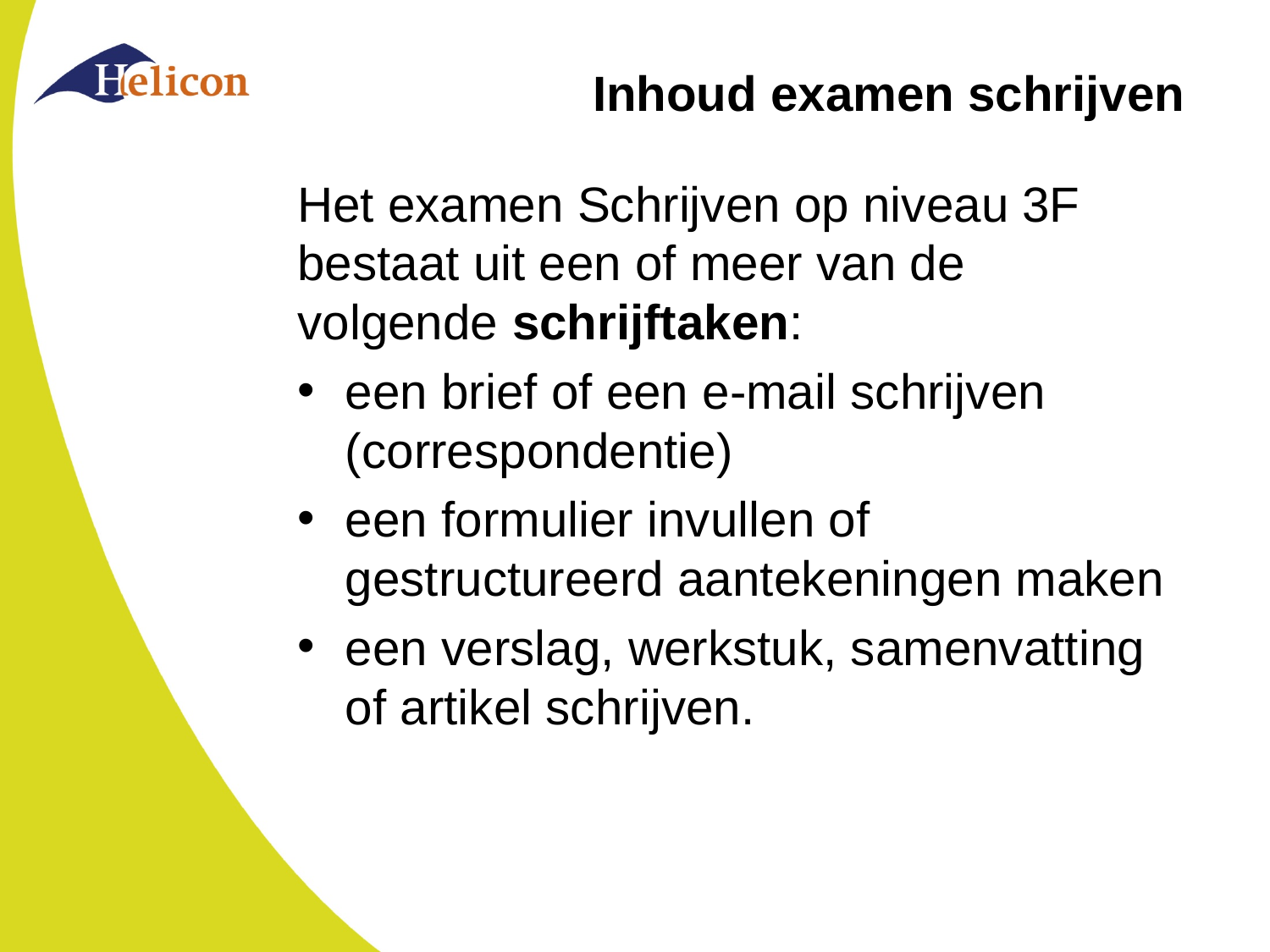

# Inhoud examen schrijven
Het examen Schrijven op niveau 3F bestaat uit een of meer van de volgende schrijftaken:
een brief of een e-mail schrijven (correspondentie)
een formulier invullen of gestructureerd aantekeningen maken
een verslag, werkstuk, samenvatting of artikel schrijven.